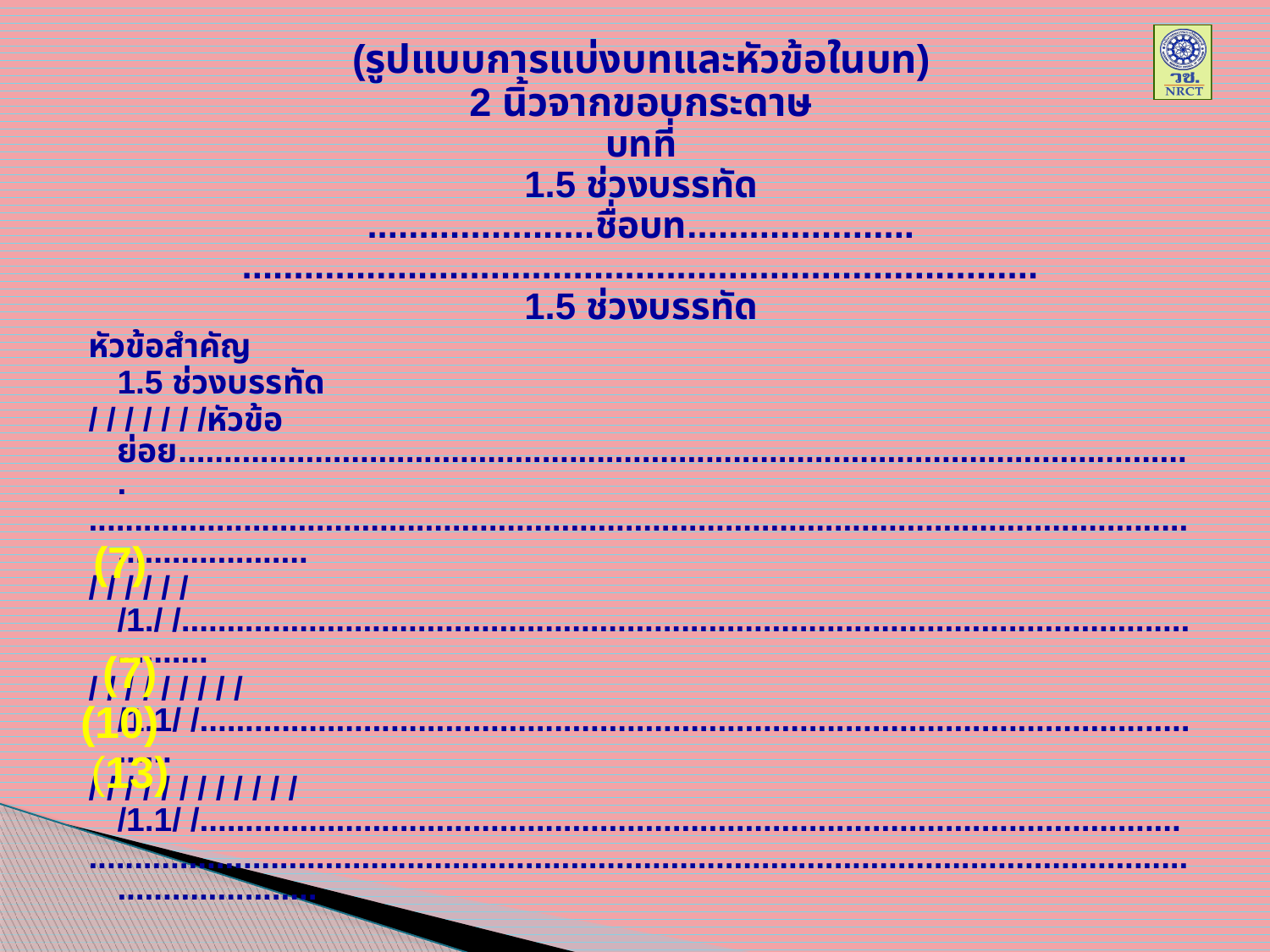

(รูปแบบการแบ่งบทและหัวข้อในบท)
2 นิ้วจากขอบกระดาษ
บทที่
1.5 ช่วงบรรทัด
......................ชื่อบท......................
.............................................................................
1.5 ช่วงบรรทัด
หัวข้อสำคัญ
	1.5 ช่วงบรรทัด
/ / / / / / /หัวข้อย่อย................................................................................................................
..............................................................................................................................................
/ / / / / / /1./ /.........................................................................................................................
/ / / / / / / / / /1.1/ /...................................................................................................................
/ / / / / / / / / / / / /1.1/ /............................................................................................................
...............................................................................................................................................
(7)
(7)
(10)
(13)